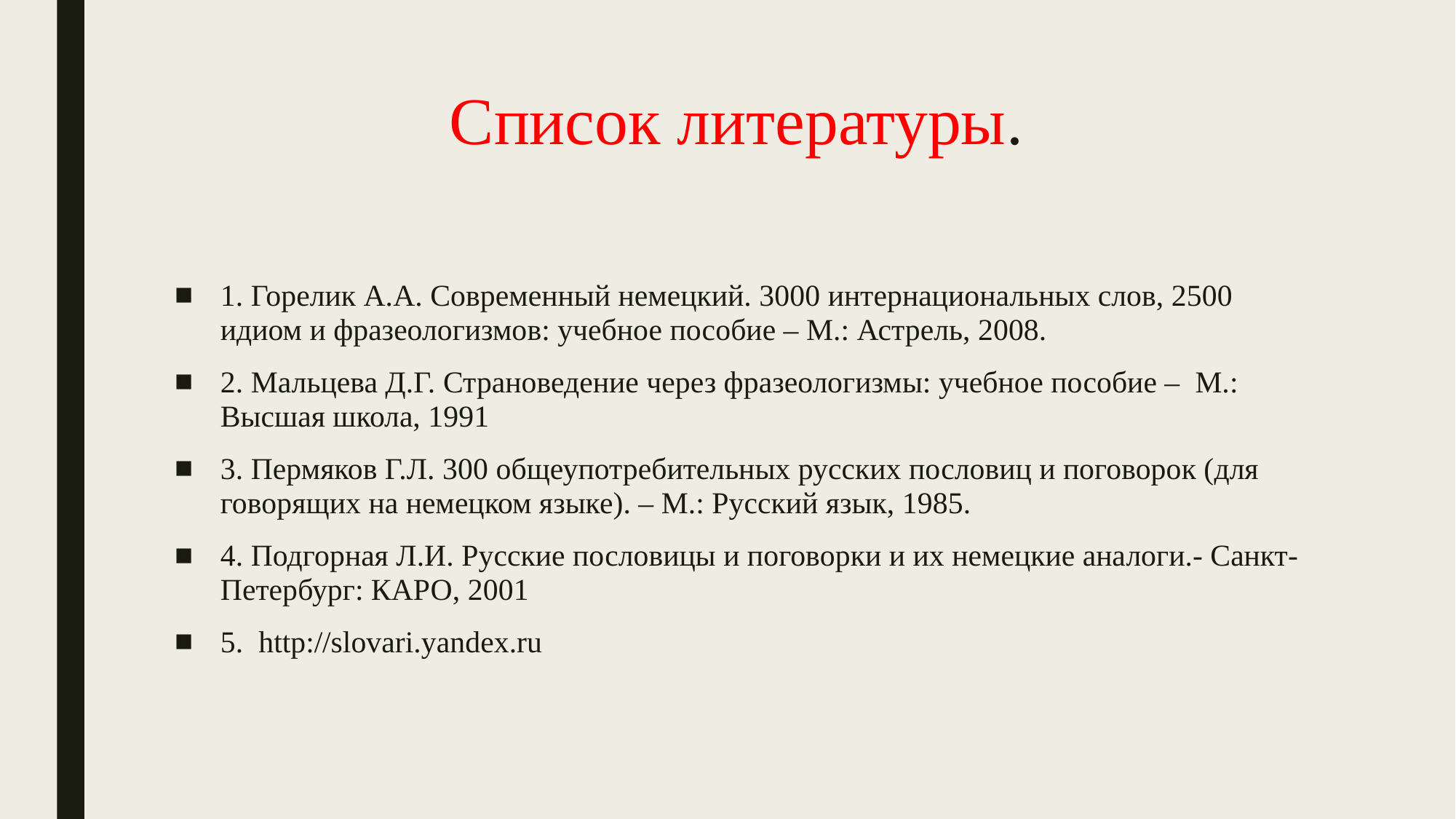

# Список литературы.
1. Горелик А.А. Современный немецкий. 3000 интернациональных слов, 2500 идиом и фразеологизмов: учебное пособие – М.: Астрель, 2008.
2. Мальцева Д.Г. Страноведение через фразеологизмы: учебное пособие –  М.: Высшая школа, 1991
3. Пермяков Г.Л. 300 общеупотребительных русских пословиц и поговорок (для говорящих на немецком языке). – М.: Русский язык, 1985.
4. Подгорная Л.И. Русские пословицы и поговорки и их немецкие аналоги.- Санкт-Петербург: КАРО, 2001
5.  http://slovari.yandex.ru